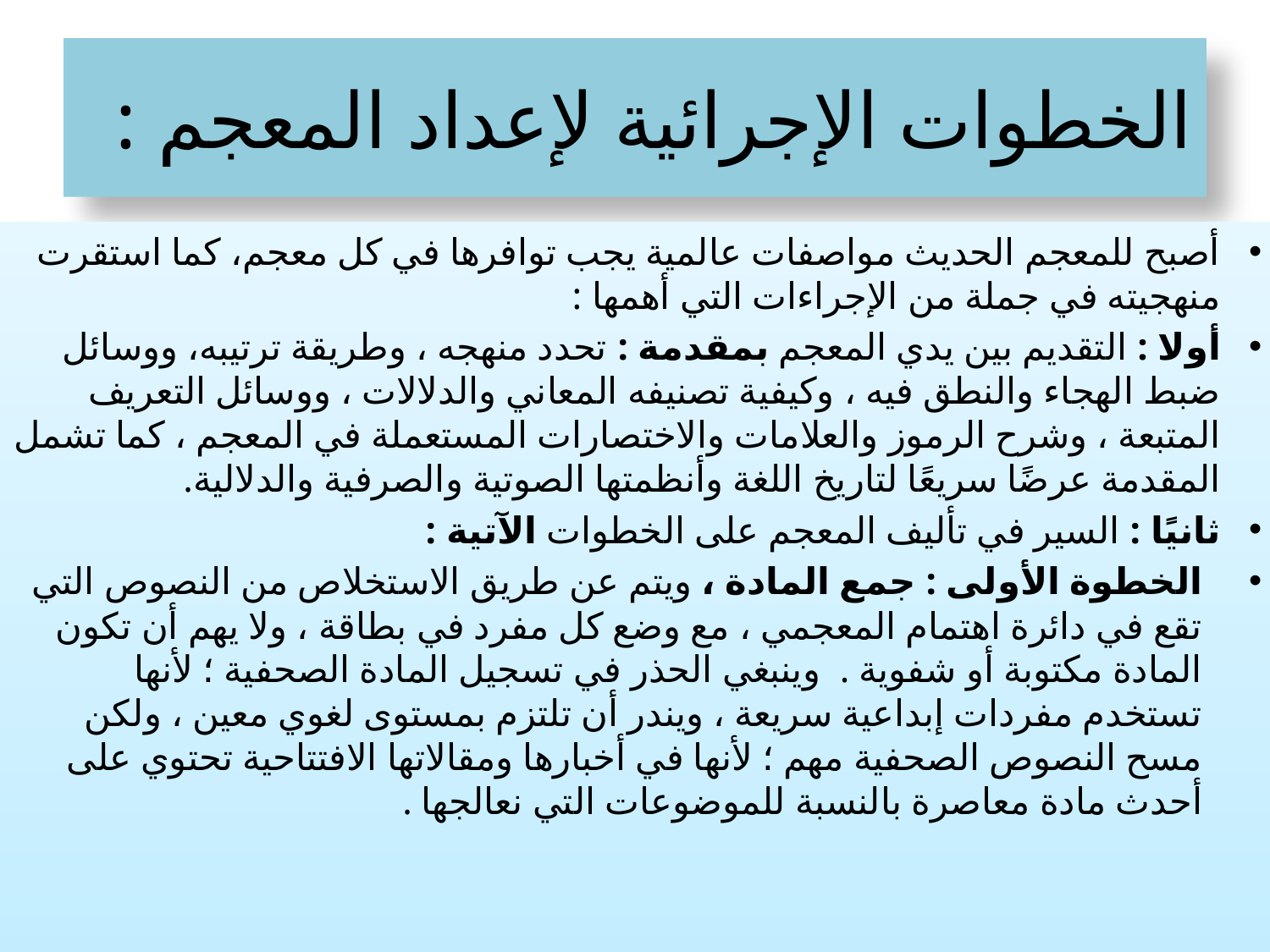

# الخطوات الإجرائية لإعداد المعجم :
أصبح للمعجم الحديث مواصفات عالمية يجب توافرها في كل معجم، كما استقرت منهجيته في جملة من الإجراءات التي أهمها :
أولا : التقديم بين يدي المعجم بمقدمة : تحدد منهجه ، وطريقة ترتيبه، ووسائل ضبط الهجاء والنطق فيه ، وكيفية تصنيفه المعاني والدلالات ، ووسائل التعريف المتبعة ، وشرح الرموز والعلامات والاختصارات المستعملة في المعجم ، كما تشمل المقدمة عرضًا سريعًا لتاريخ اللغة وأنظمتها الصوتية والصرفية والدلالية.
ثانيًا : السير في تأليف المعجم على الخطوات الآتية :
الخطوة الأولى : جمع المادة ، ويتم عن طريق الاستخلاص من النصوص التي تقع في دائرة اهتمام المعجمي ، مع وضع كل مفرد في بطاقة ، ولا يهم أن تكون المادة مكتوبة أو شفوية .  وينبغي الحذر في تسجيل المادة الصحفية ؛ لأنها تستخدم مفردات إبداعية سريعة ، ويندر أن تلتزم بمستوى لغوي معين ، ولكن مسح النصوص الصحفية مهم ؛ لأنها في أخبارها ومقالاتها الافتتاحية تحتوي على أحدث مادة معاصرة بالنسبة للموضوعات التي نعالجها .